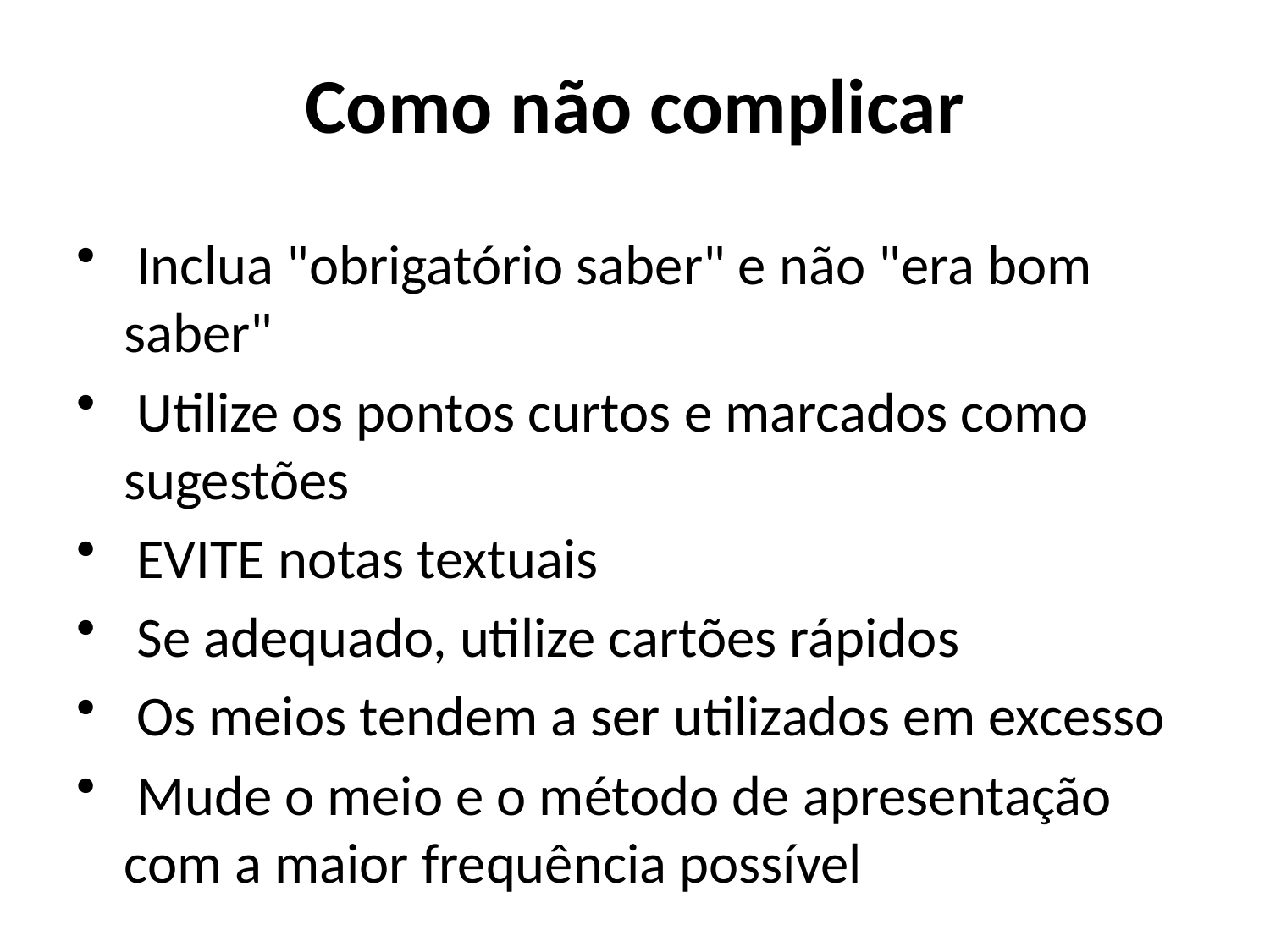

# Como não complicar
 Inclua "obrigatório saber" e não "era bom saber"
 Utilize os pontos curtos e marcados como sugestões
 EVITE notas textuais
 Se adequado, utilize cartões rápidos
 Os meios tendem a ser utilizados em excesso
 Mude o meio e o método de apresentação com a maior frequência possível